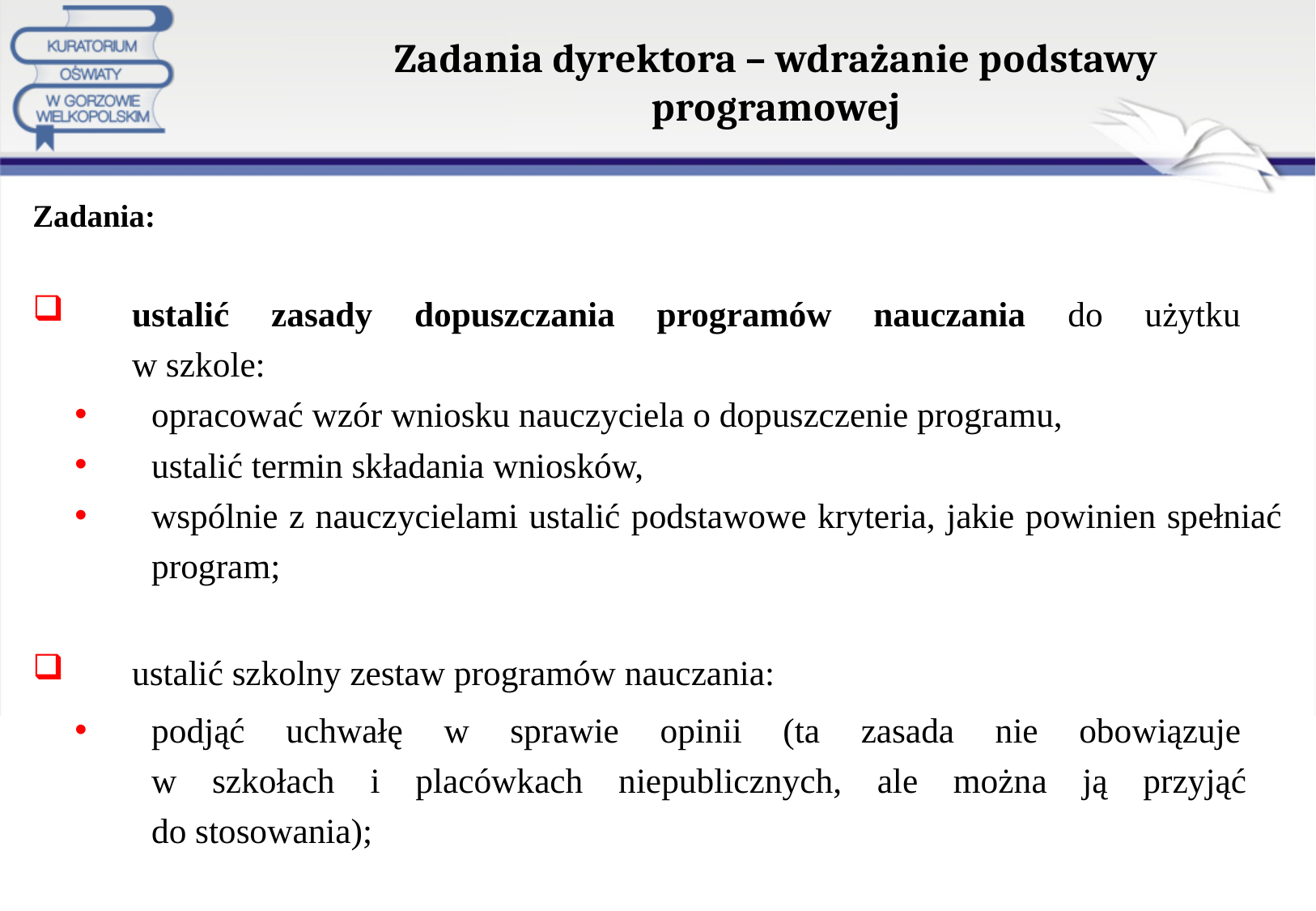

# Zadania dyrektora – wdrażanie podstawy programowej
Zadania:

ustalić zasady dopuszczania programów nauczania do użytku
w szkole:
opracować wzór wniosku nauczyciela o dopuszczenie programu,
ustalić termin składania wniosków,
wspólnie z nauczycielami ustalić podstawowe kryteria, jakie powinien spełniać program;

ustalić szkolny zestaw programów nauczania:
podjąć uchwałę w sprawie opinii (ta zasada nie obowiązuje
w szkołach i placówkach niepublicznych, ale można ją przyjąć
do stosowania);